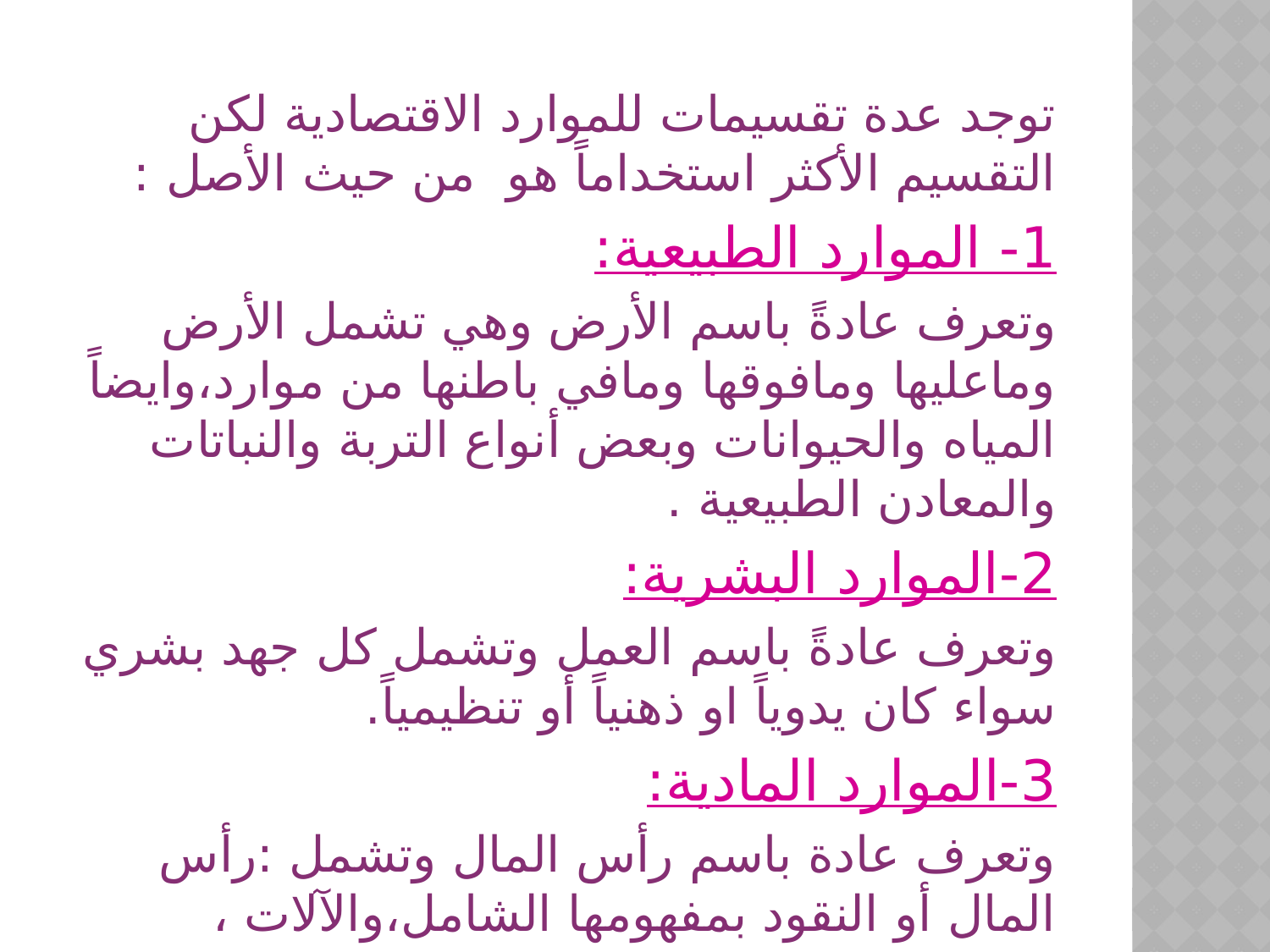

#
توجد عدة تقسيمات للموارد الاقتصادية لكن التقسيم الأكثر استخداماً هو  من حيث الأصل :
1- الموارد الطبيعية:
وتعرف عادةً باسم الأرض وهي تشمل الأرض وماعليها ومافوقها ومافي باطنها من موارد،وايضاً المياه والحيوانات وبعض أنواع التربة والنباتات والمعادن الطبيعية .
2-الموارد البشرية:
وتعرف عادةً باسم العمل وتشمل كل جهد بشري سواء كان يدوياً او ذهنياً أو تنظيمياً.
3-الموارد المادية:
وتعرف عادة باسم رأس المال وتشمل :رأس المال أو النقود بمفهومها الشامل،والآلات ، والمعدات ،والمباني،والطرق،وجميع ماينتجه الإنسان من الموارد الاخرى لغرض استخدامه في انتاج السلع والخدمات.
     وعادة ماتسمى الموارد الاقتصادية بعناصر الإنتاج